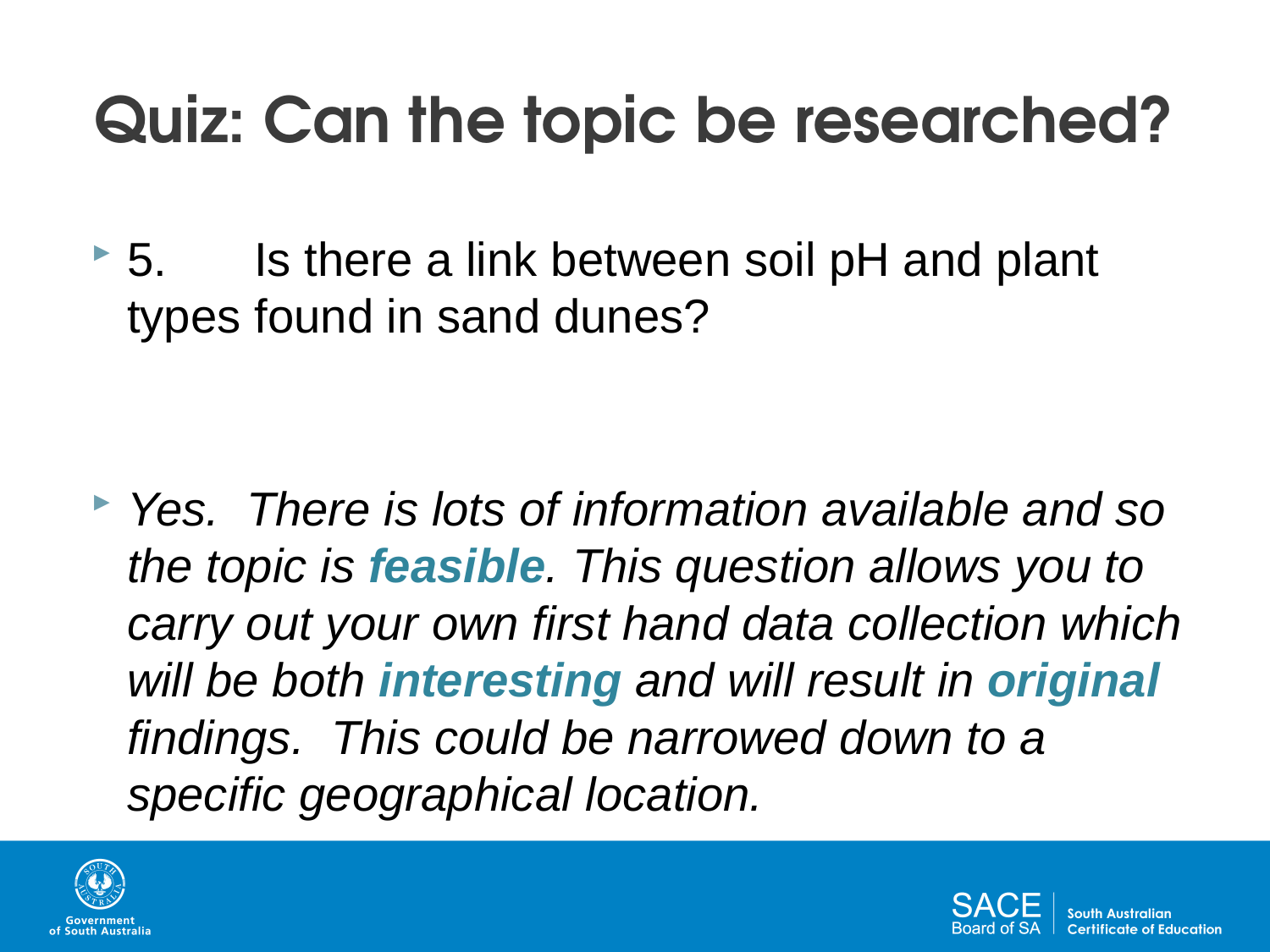

# Quiz: Can the topic be researched?
5.	Is there a link between soil pH and plant types found in sand dunes?

Yes.  There is lots of information available and so the topic is feasible. This question allows you to carry out your own first hand data collection which will be both interesting and will result in original findings.  This could be narrowed down to a specific geographical location.